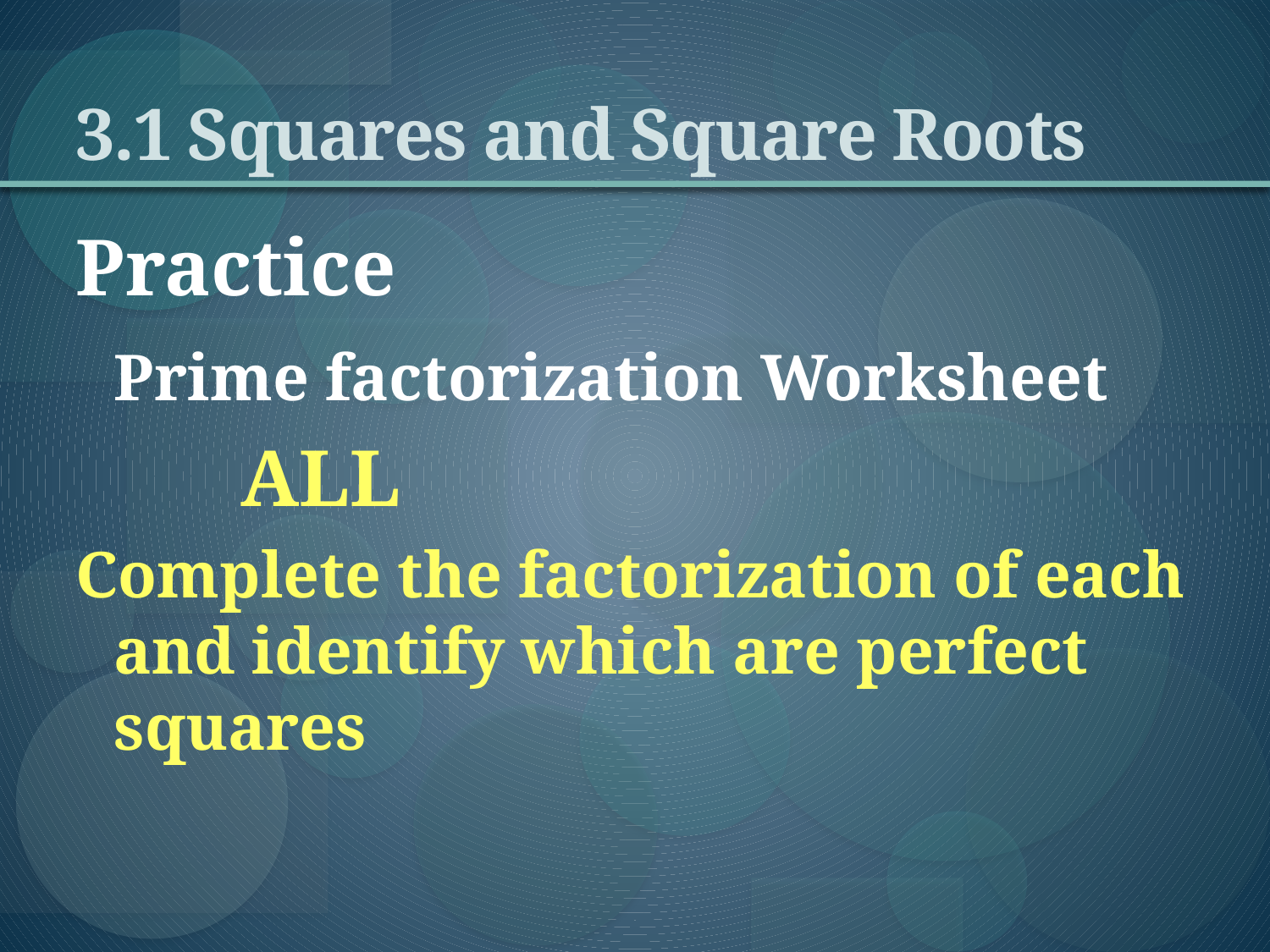

# 3.1 Squares and Square Roots
Practice
	Prime factorization Worksheet
		ALL
Complete the factorization of each and identify which are perfect squares